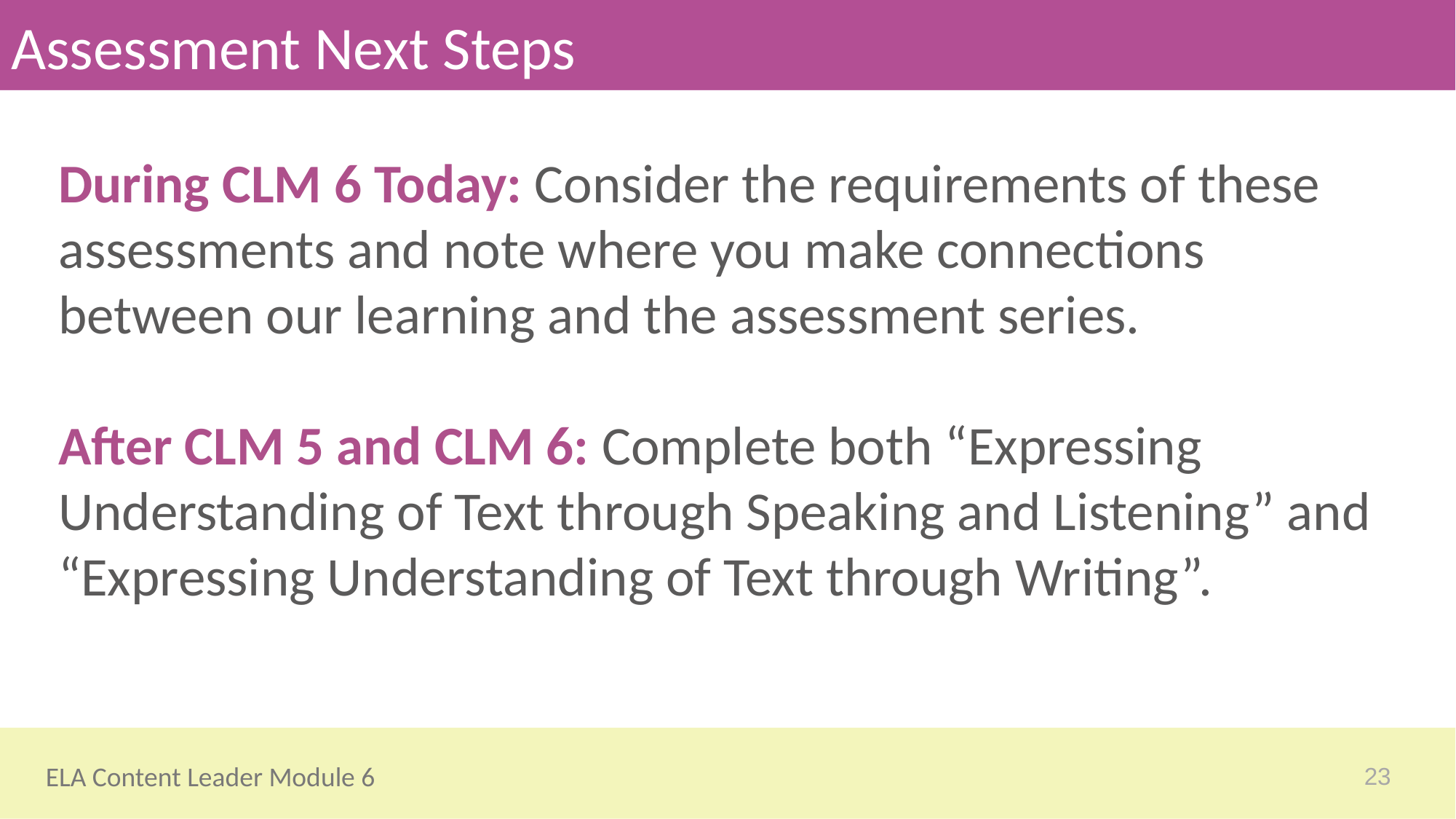

# Assessment Next Steps
During CLM 6 Today: Consider the requirements of these assessments and note where you make connections between our learning and the assessment series.

After CLM 5 and CLM 6: Complete both “Expressing Understanding of Text through Speaking and Listening” and “Expressing Understanding of Text through Writing”.

23